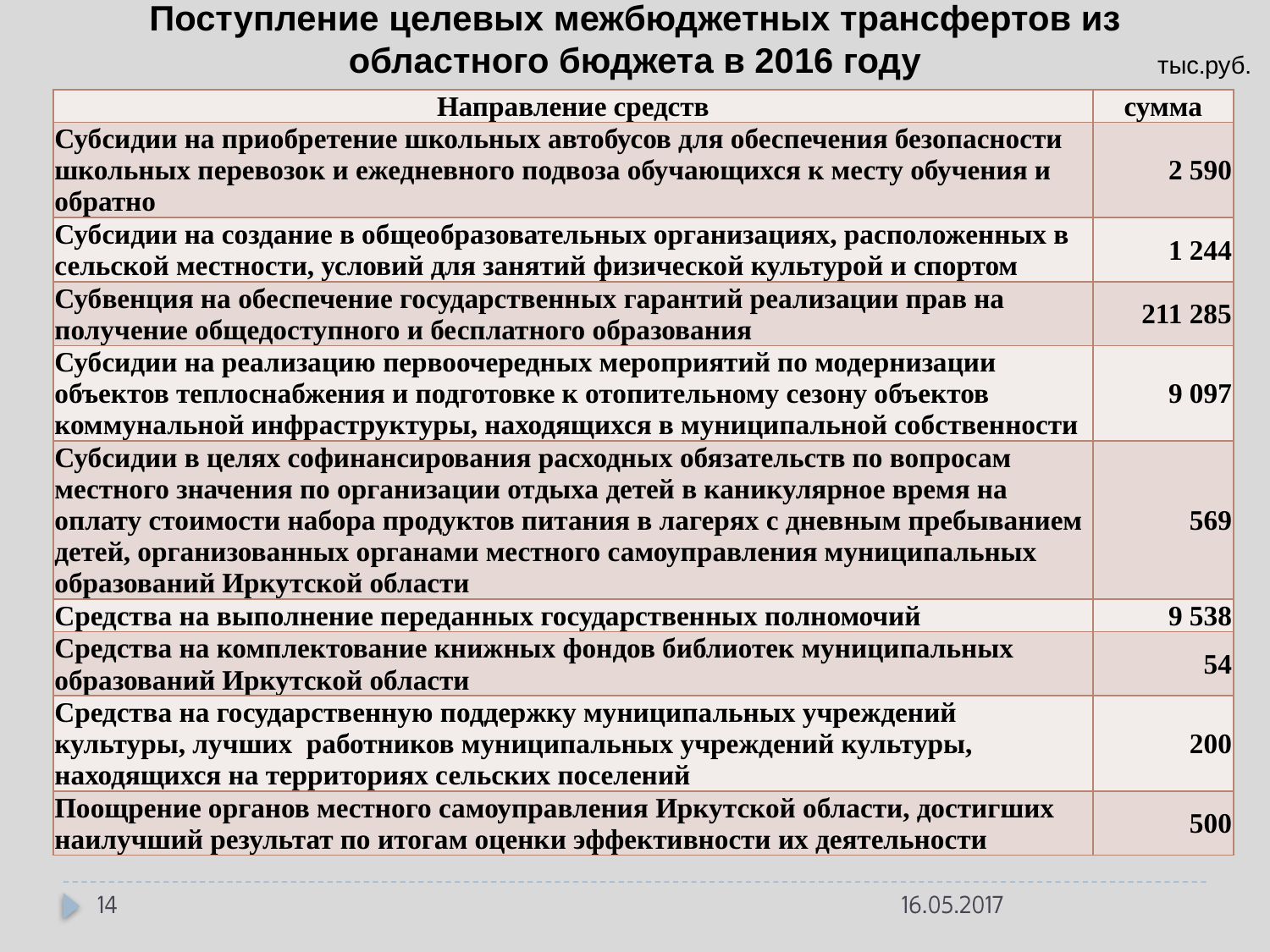

# Поступление целевых межбюджетных трансфертов из областного бюджета в 2016 году
тыс.руб.
| Направление средств | сумма |
| --- | --- |
| Субсидии на приобретение школьных автобусов для обеспечения безопасности школьных перевозок и ежедневного подвоза обучающихся к месту обучения и обратно | 2 590 |
| Субсидии на создание в общеобразовательных организациях, расположенных в сельской местности, условий для занятий физической культурой и спортом | 1 244 |
| Субвенция на обеспечение государственных гарантий реализации прав на получение общедоступного и бесплатного образования | 211 285 |
| Субсидии на реализацию первоочередных мероприятий по модернизации объектов теплоснабжения и подготовке к отопительному сезону объектов коммунальной инфраструктуры, находящихся в муниципальной собственности | 9 097 |
| Субсидии в целях софинансирования расходных обязательств по вопросам местного значения по организации отдыха детей в каникулярное время на оплату стоимости набора продуктов питания в лагерях с дневным пребыванием детей, организованных органами местного самоуправления муниципальных образований Иркутской области | 569 |
| Средства на выполнение переданных государственных полномочий | 9 538 |
| Средства на комплектование книжных фондов библиотек муниципальных образований Иркутской области | 54 |
| Средства на государственную поддержку муниципальных учреждений культуры, лучших работников муниципальных учреждений культуры, находящихся на территориях сельских поселений | 200 |
| Поощрение органов местного самоуправления Иркутской области, достигших наилучший результат по итогам оценки эффективности их деятельности | 500 |
14
16.05.2017